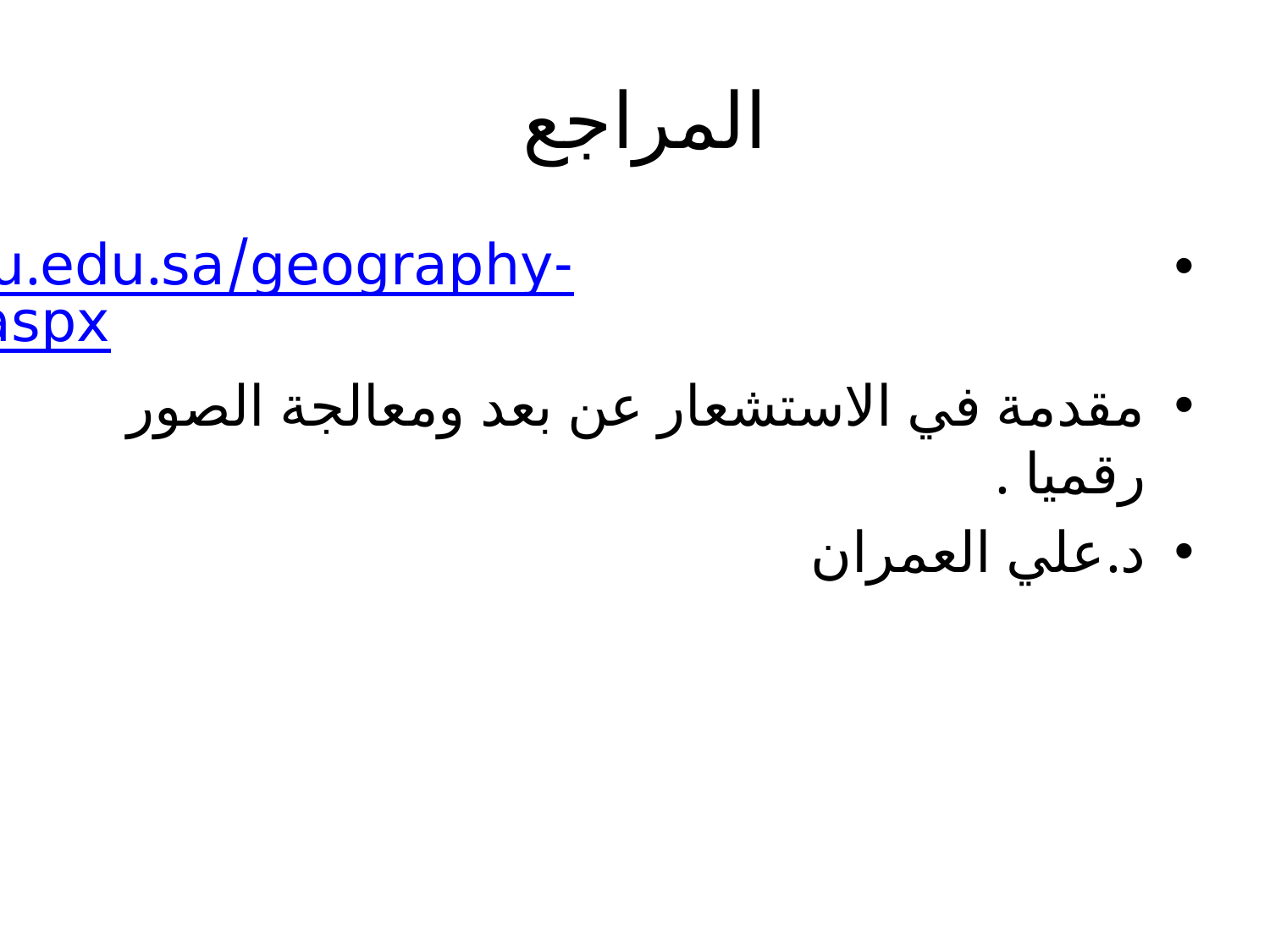

# المراجع
http://faculty.ksu.edu.sa/geography-alsaleh/default.aspx
مقدمة في الاستشعار عن بعد ومعالجة الصور  رقميا .
د.علي العمران